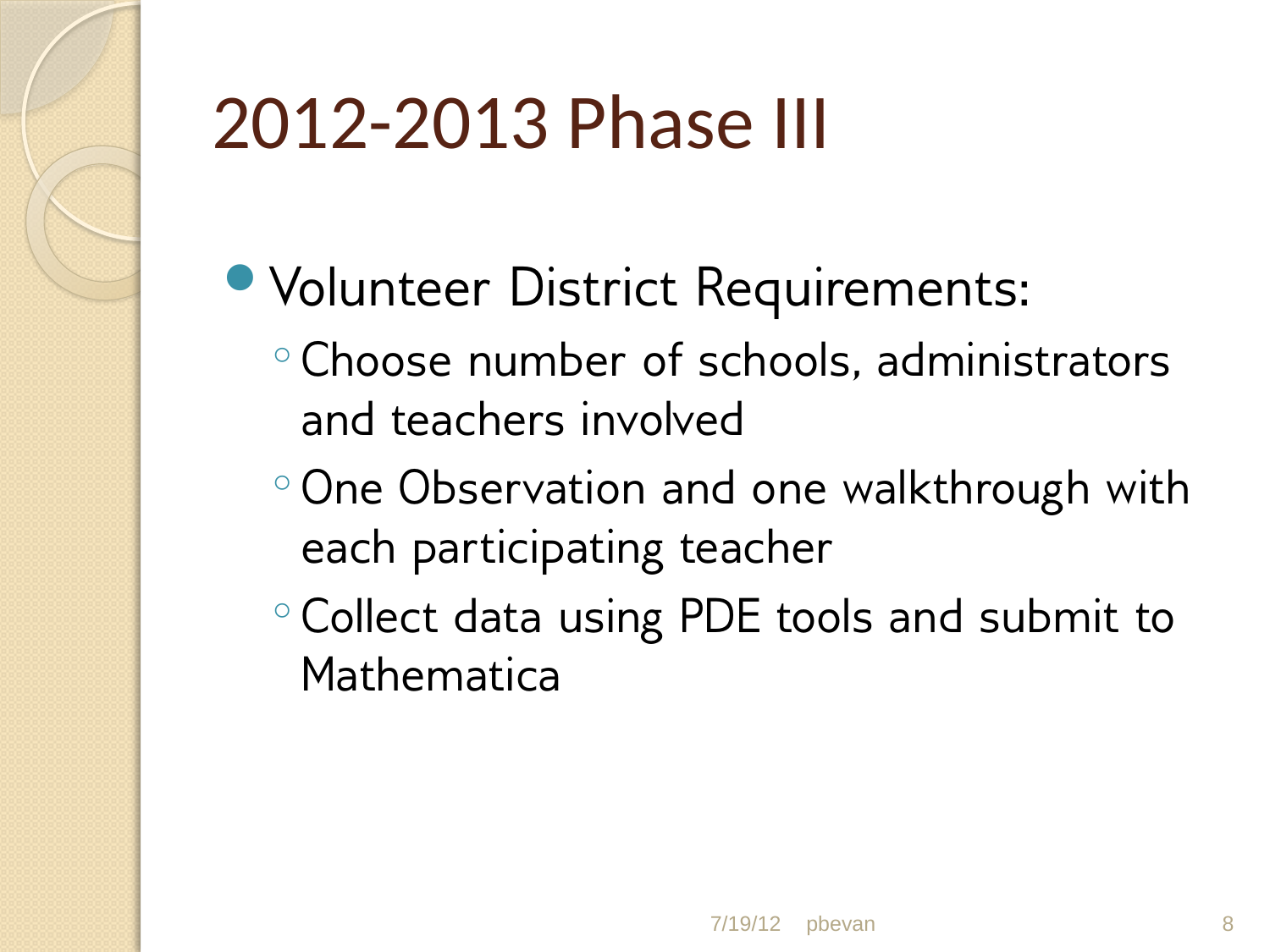

# 2012-2013 Phase III
Volunteer District Requirements:
Choose number of schools, administrators and teachers involved
One Observation and one walkthrough with each participating teacher
Collect data using PDE tools and submit to Mathematica

7/19/12
pbevan
8